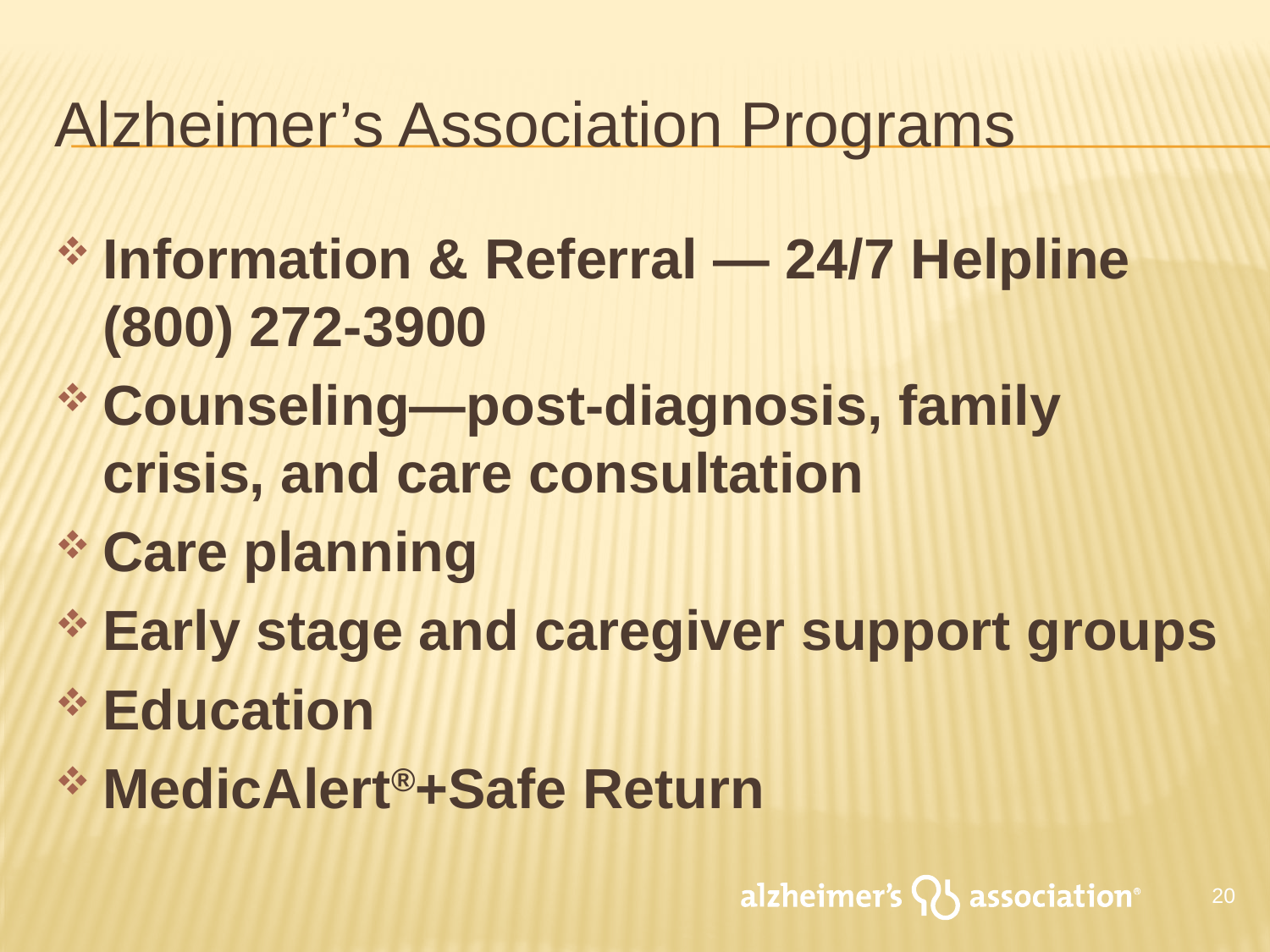

# Alzheimer’s Association Programs
Information & Referral — 24/7 Helpline (800) 272-3900
Counseling—post-diagnosis, family crisis, and care consultation
Care planning
Early stage and caregiver support groups
Education
MedicAlert®+Safe Return

20